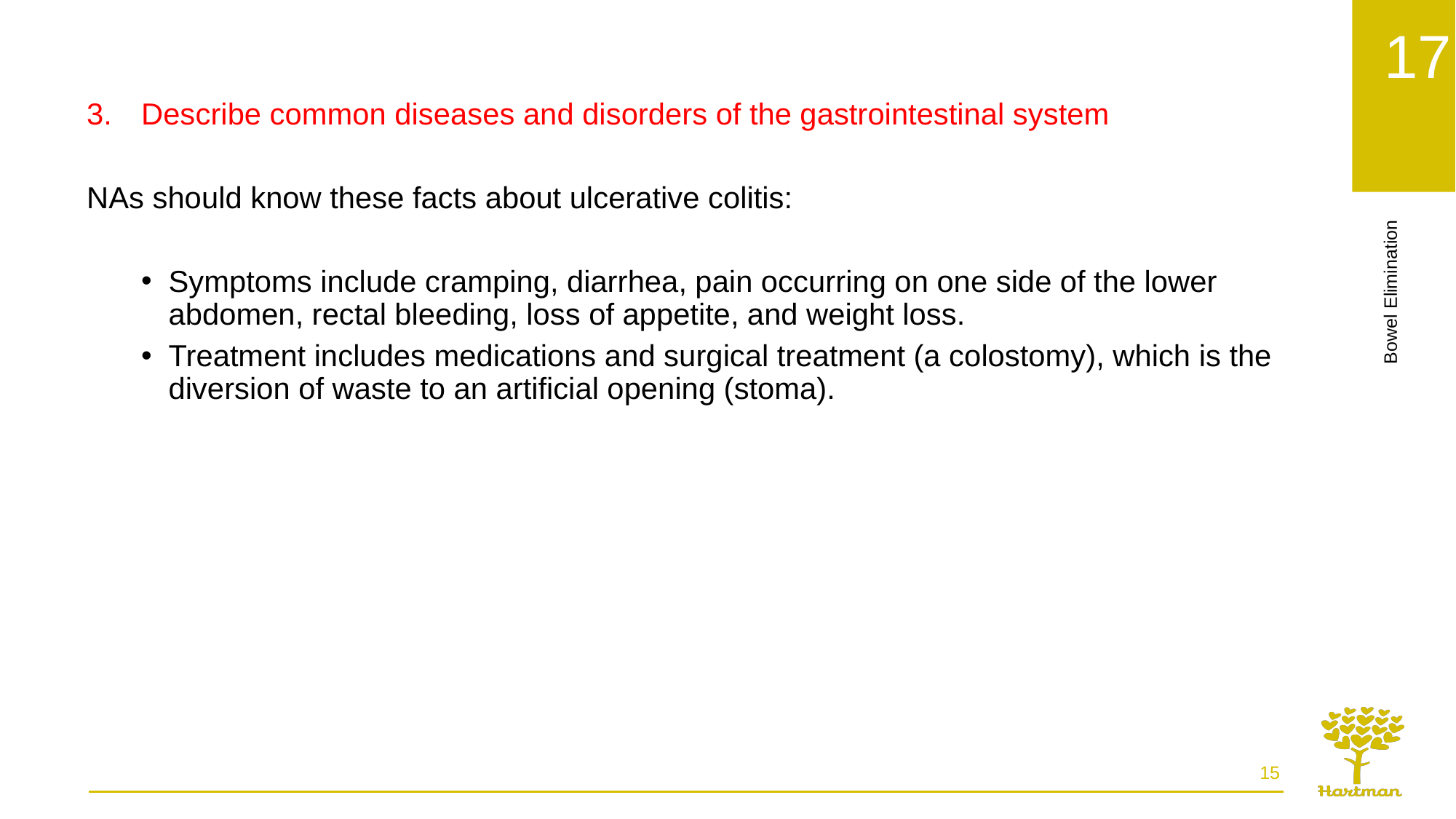

Describe common diseases and disorders of the gastrointestinal system

NAs should know these facts about ulcerative colitis:

Symptoms include cramping, diarrhea, pain occurring on one side of the lower abdomen, rectal bleeding, loss of appetite, and weight loss.
Treatment includes medications and surgical treatment (a colostomy), which is the diversion of waste to an artificial opening (stoma).

15